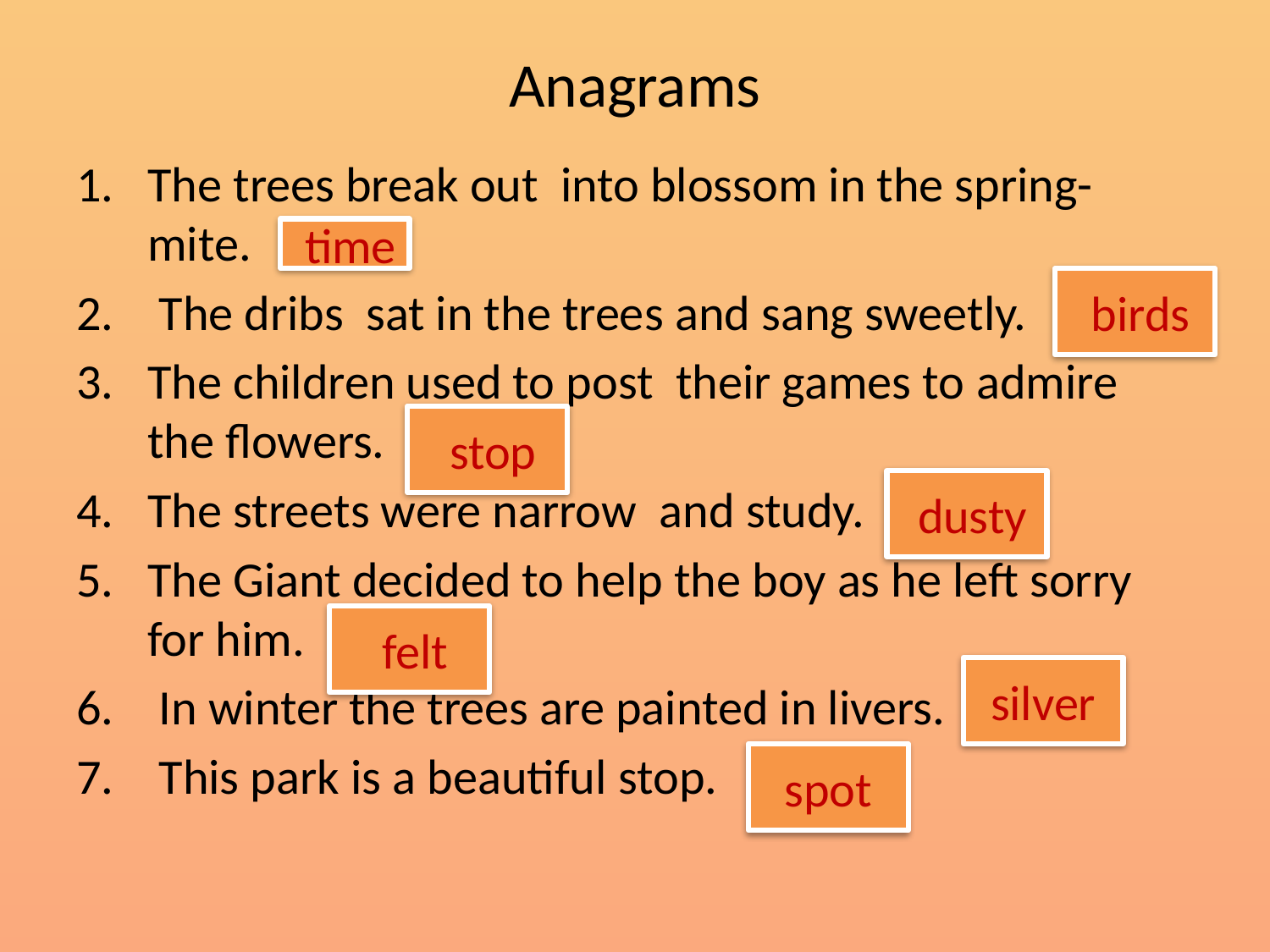

# Anagrams
The trees break out  into blossom in the spring-mite.
 The dribs  sat in the trees and sang sweetly.
The children used to post  their games to аdmire the flowers.
The streets were narrow  and study.
The Giant decided to help the boy as he left sorry for him.
 In winter the trees are painted in livers.
 This park is a beautiful stop.
 time
 birds
 stop
 dusty
 felt
silver
spot